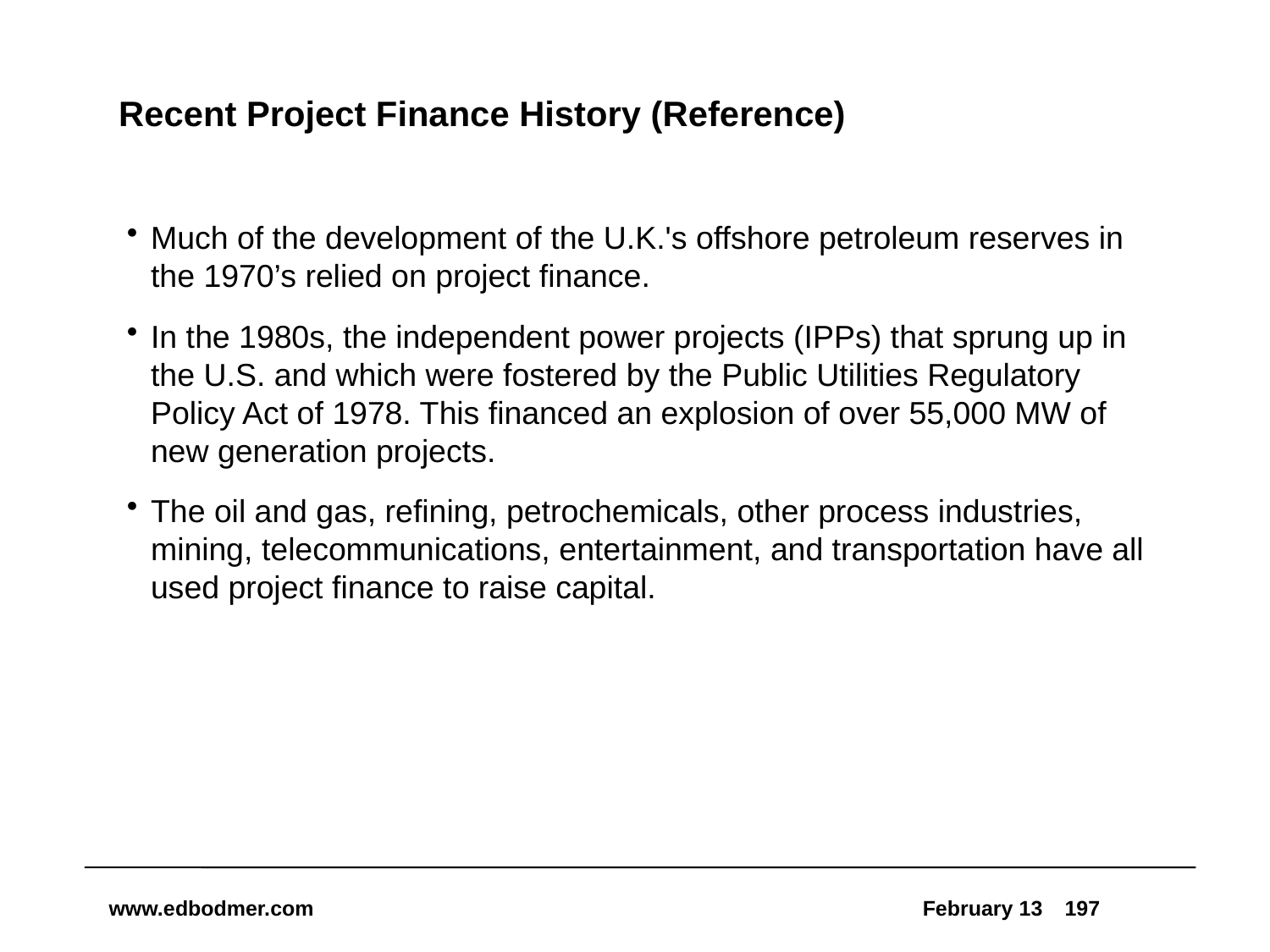

# Recent Project Finance History (Reference)
Much of the development of the U.K.'s offshore petroleum reserves in the 1970’s relied on project finance.
In the 1980s, the independent power projects (IPPs) that sprung up in the U.S. and which were fostered by the Public Utilities Regulatory Policy Act of 1978. This financed an explosion of over 55,000 MW of new generation projects.
The oil and gas, refining, petrochemicals, other process industries, mining, telecommunications, entertainment, and transportation have all used project finance to raise capital.